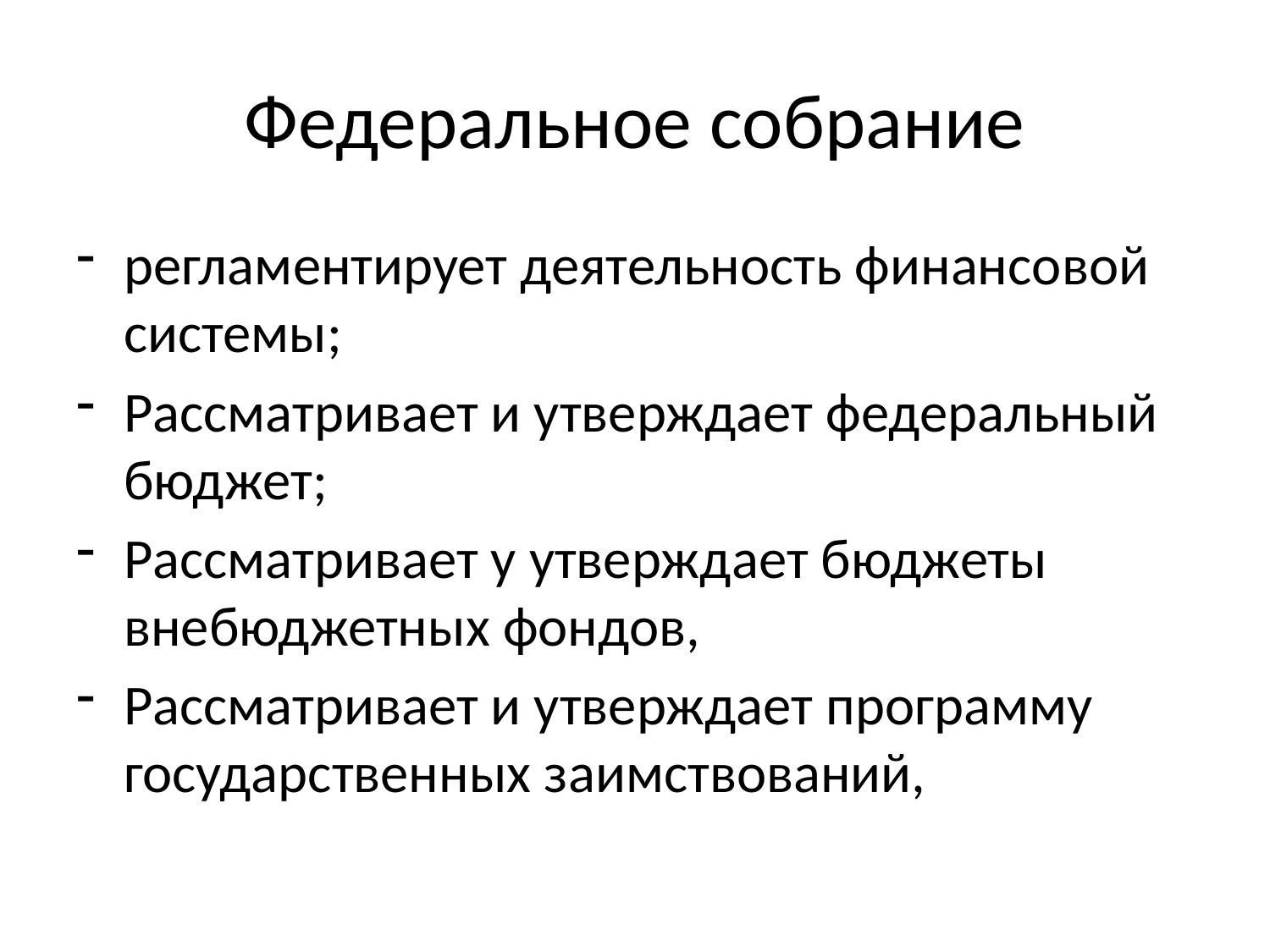

# Федеральное собрание
регламентирует деятельность финансовой системы;
Рассматривает и утверждает федеральный бюджет;
Рассматривает у утверждает бюджеты внебюджетных фондов,
Рассматривает и утверждает программу государственных заимствований,